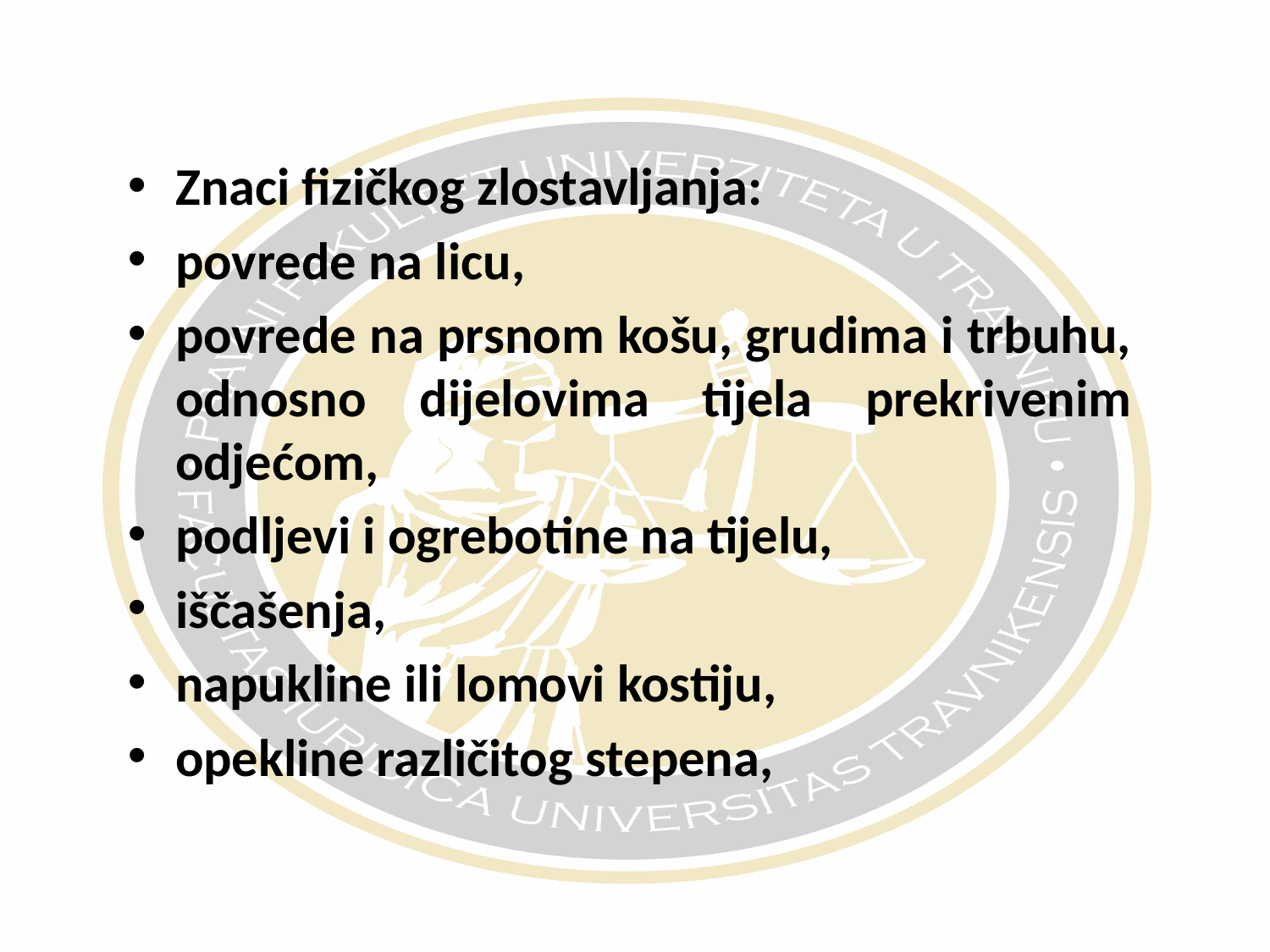

#
Znaci fizičkog zlostavljanja:
povrede na licu,
povrede na prsnom košu, grudima i trbuhu, odnosno dijelovima tijela prekrivenim odjećom,
podljevi i ogrebotine na tijelu,
iščašenja,
napukline ili lomovi kostiju,
opekline različitog stepena,